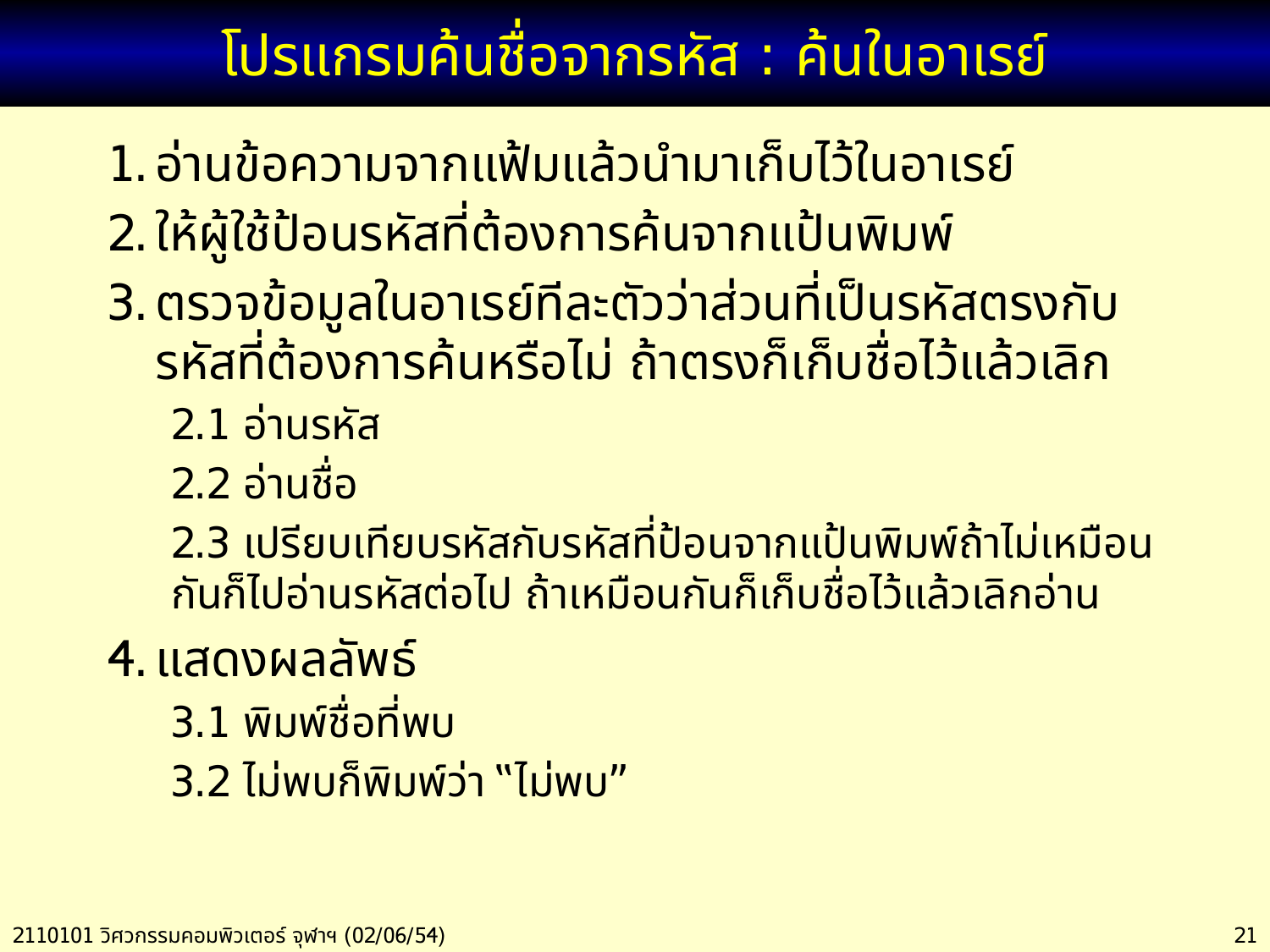

# โปรแกรมค้นชื่อจากรหัส : ค้นในอาเรย์
อ่านข้อความจากแฟ้มแล้วนำมาเก็บไว้ในอาเรย์
ให้ผู้ใช้ป้อนรหัสที่ต้องการค้นจากแป้นพิมพ์
ตรวจข้อมูลในอาเรย์ทีละตัวว่าส่วนที่เป็นรหัสตรงกับรหัสที่ต้องการค้นหรือไม่ ถ้าตรงก็เก็บชื่อไว้แล้วเลิก
2.1 อ่านรหัส
2.2 อ่านชื่อ
2.3 เปรียบเทียบรหัสกับรหัสที่ป้อนจากแป้นพิมพ์ถ้าไม่เหมือนกันก็ไปอ่านรหัสต่อไป ถ้าเหมือนกันก็เก็บชื่อไว้แล้วเลิกอ่าน
แสดงผลลัพธ์
3.1 พิมพ์ชื่อที่พบ
3.2 ไม่พบก็พิมพ์ว่า “ไม่พบ”